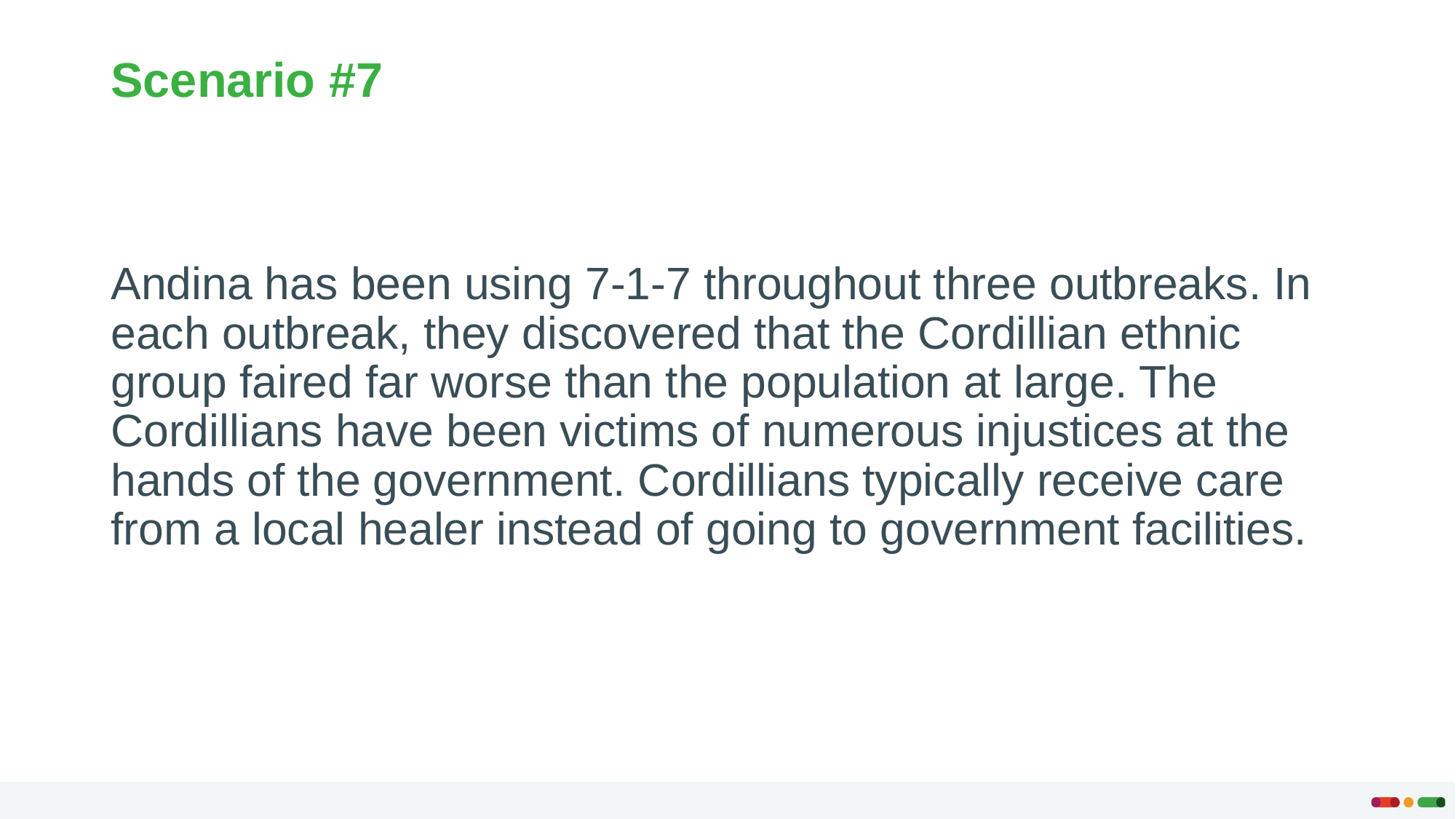

# Scenario #7
Andina has been using 7-1-7 throughout three outbreaks. In each outbreak, they discovered that the Cordillian ethnic group faired far worse than the population at large. The Cordillians have been victims of numerous injustices at the hands of the government. Cordillians typically receive care from a local healer instead of going to government facilities.